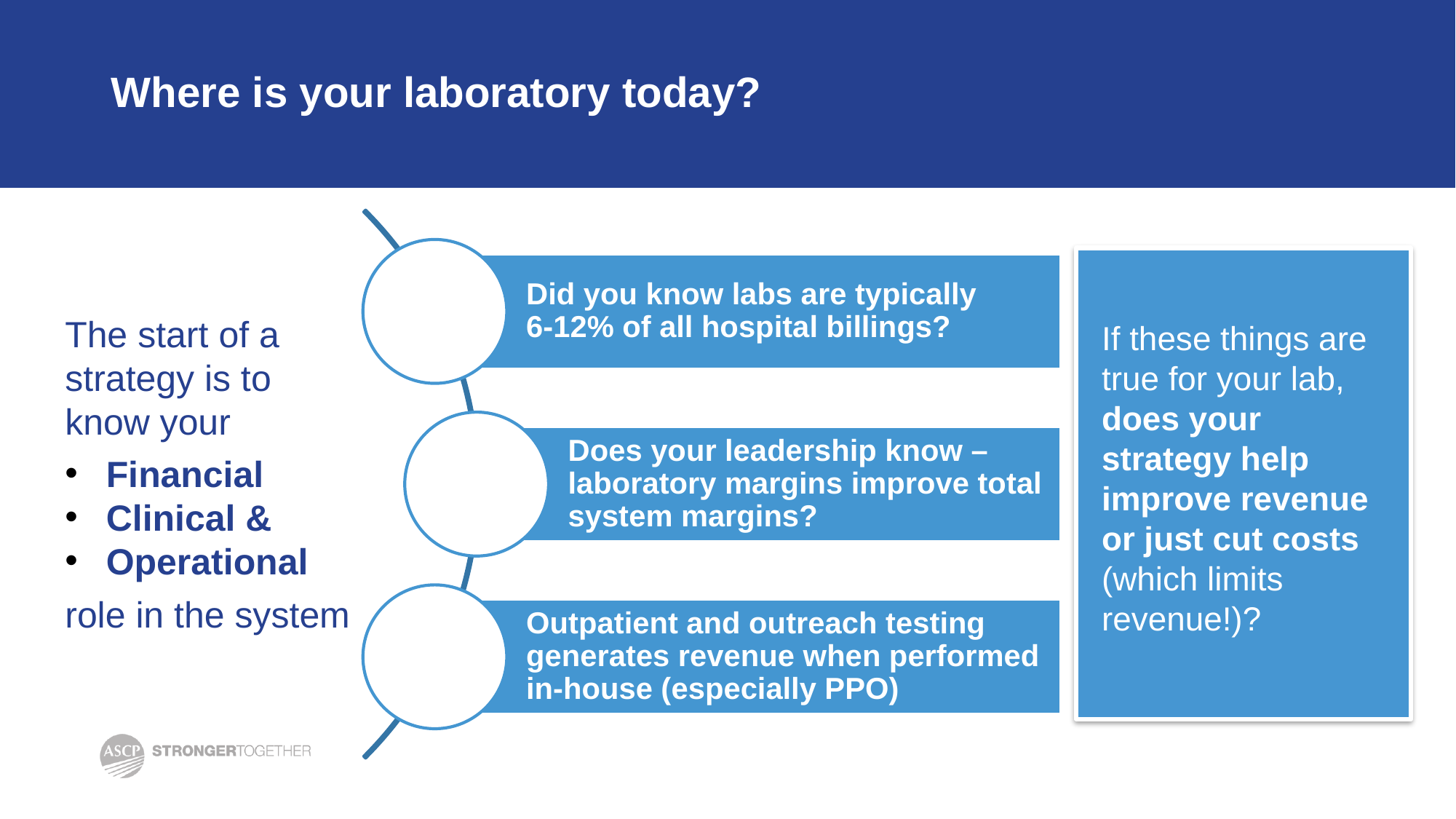

# Where is your laboratory today?

Did you know labs are typically       6-12% of all hospital billings?

Does your leadership know – laboratory margins improve total system margins?

Outpatient and outreach testing generates revenue when performed in-house (especially PPO)

The start of a strategy is to
know your
Financial
Clinical &
Operational
role in the system

If these things are true for your lab, does your strategy help improve revenue or just cut costs (which limits revenue!)?